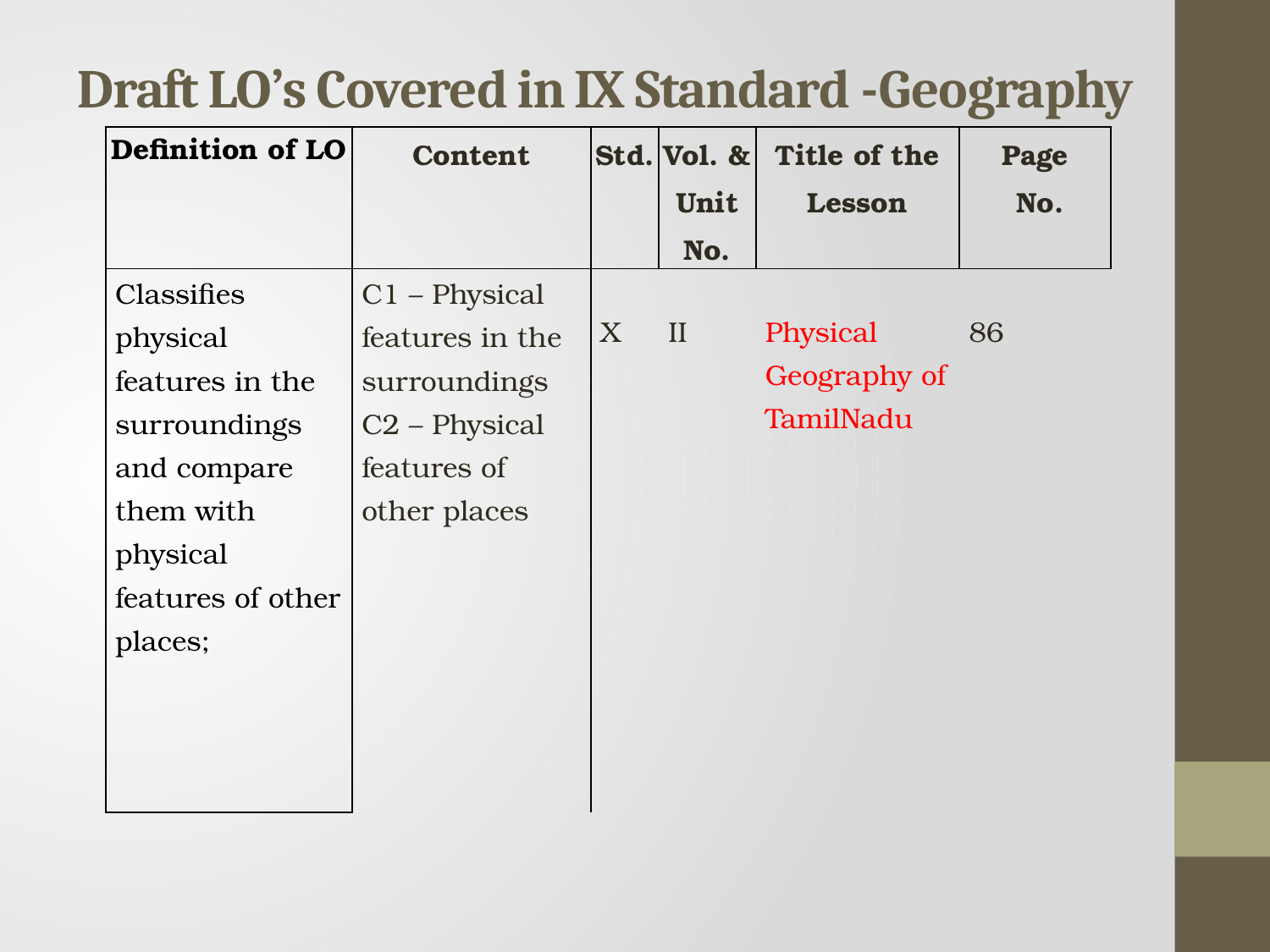

# Draft LO’s Covered in IX Standard -Geography
| Definition of LO | Content | Std. | Vol. & Unit No. | Title of the Lesson | Page No. |
| --- | --- | --- | --- | --- | --- |
| Classifies physical features in the surroundings and compare them with physical features of other places; | C1 – Physical features in the surroundings C2 – Physical features of other places | X | II | Physical Geography of TamilNadu | 86 |